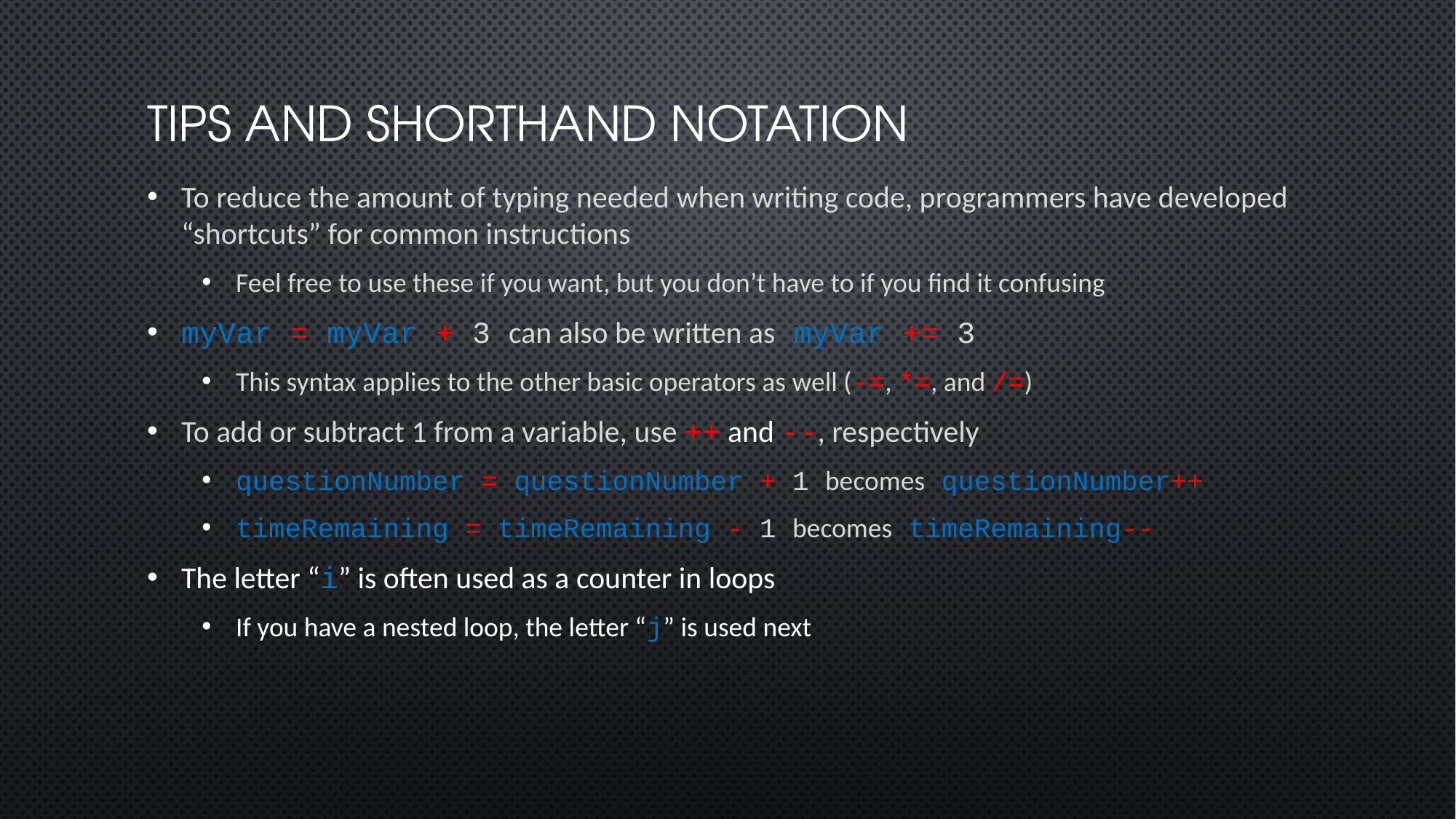

# Tips and Shorthand Notation
To reduce the amount of typing needed when writing code, programmers have developed “shortcuts” for common instructions
Feel free to use these if you want, but you don’t have to if you find it confusing
myVar = myVar + 3 can also be written as myVar += 3
This syntax applies to the other basic operators as well (-=, *=, and /=)
To add or subtract 1 from a variable, use ++ and --, respectively
questionNumber = questionNumber + 1 becomes questionNumber++
timeRemaining = timeRemaining - 1 becomes timeRemaining--
The letter “i” is often used as a counter in loops
If you have a nested loop, the letter “j” is used next